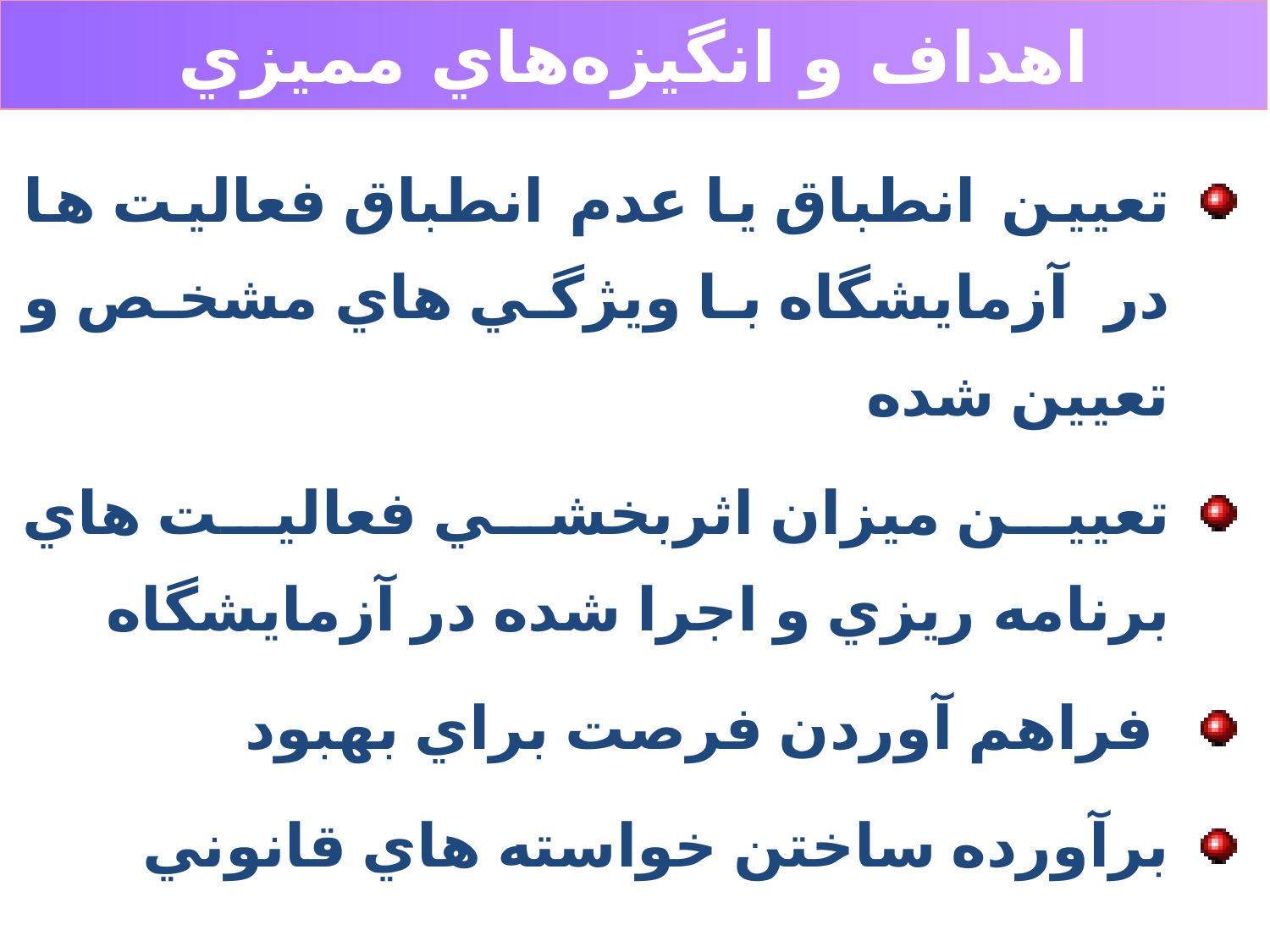

اهداف و انگيزه‌هاي مميزي
تعيين انطباق يا عدم انطباق فعاليت ها در آزمایشگاه با ويژگي هاي مشخص و تعيين شده
تعيين ميزان اثربخشي فعاليت هاي برنامه ريزي و اجرا شده در آزمایشگاه
 فراهم آوردن فرصت براي بهبود
برآورده ساختن خواسته هاي قانوني